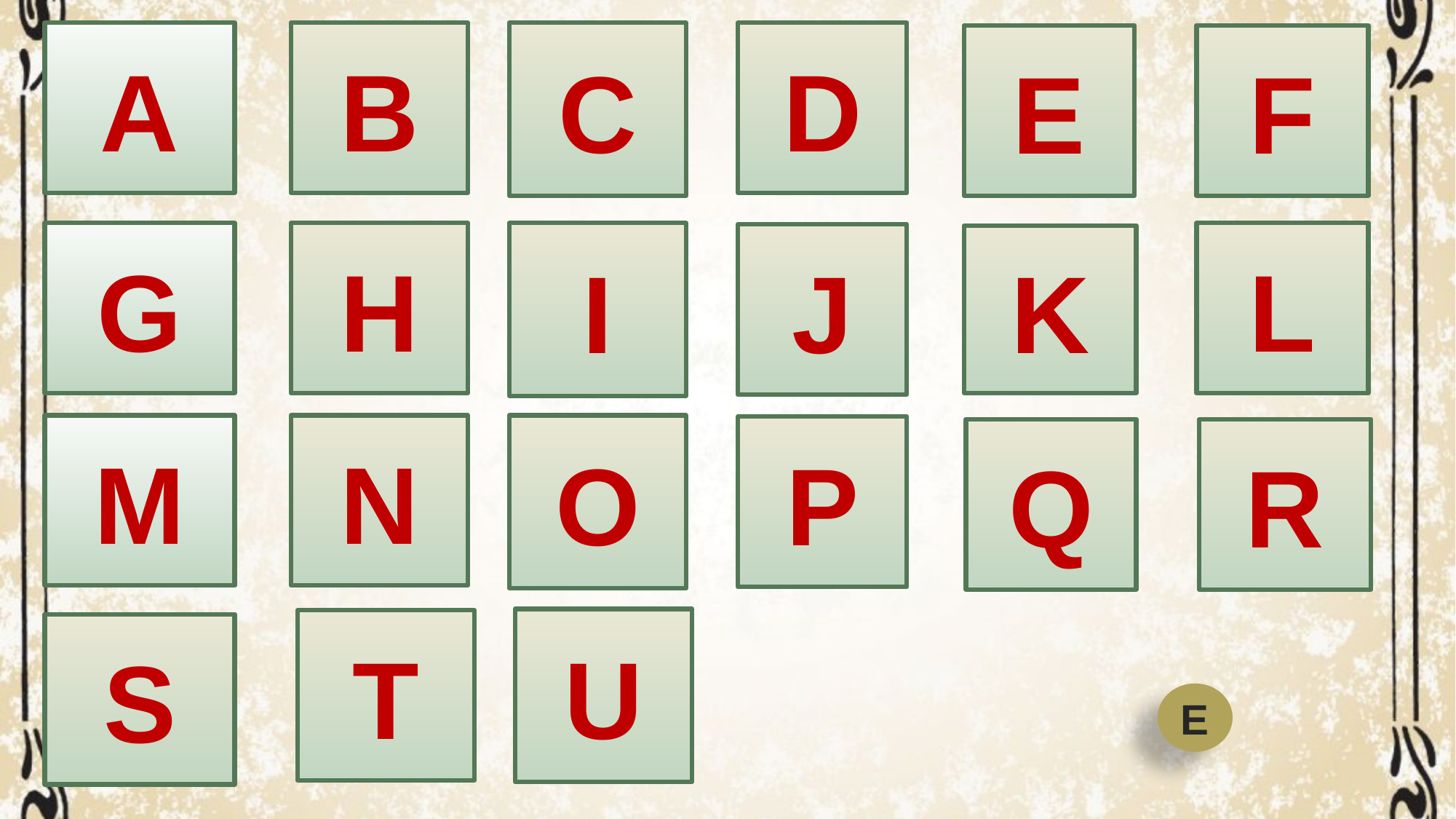

A
B
C
D
E
F
G
H
I
L
J
K
M
N
O
P
Q
R
U
T
S
E